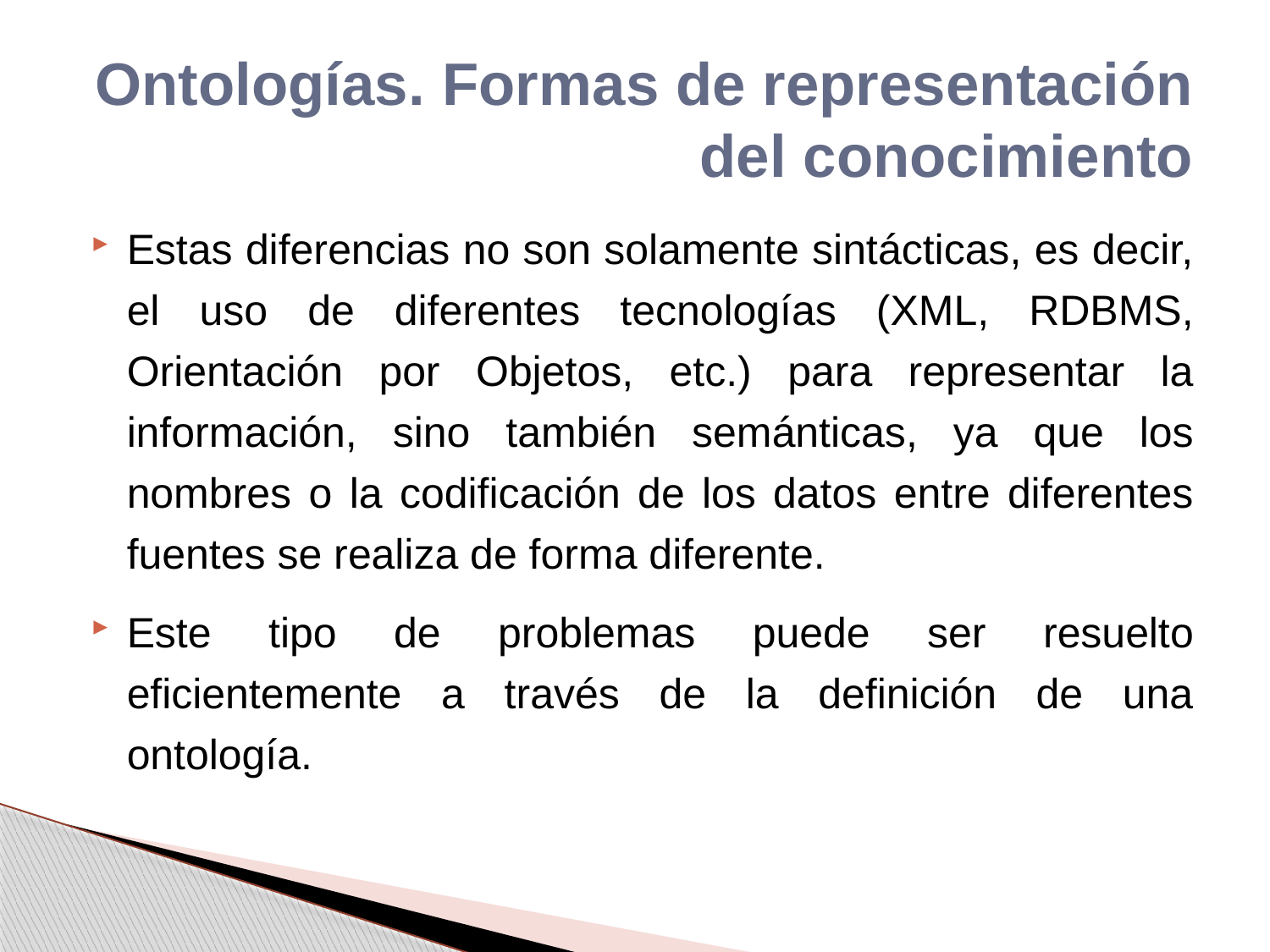

# Ontologías. Formas de representación del conocimiento
Estas diferencias no son solamente sintácticas, es decir, el uso de diferentes tecnologías (XML, RDBMS, Orientación por Objetos, etc.) para representar la información, sino también semánticas, ya que los nombres o la codificación de los datos entre diferentes fuentes se realiza de forma diferente.
Este tipo de problemas puede ser resuelto eficientemente a través de la definición de una ontología.